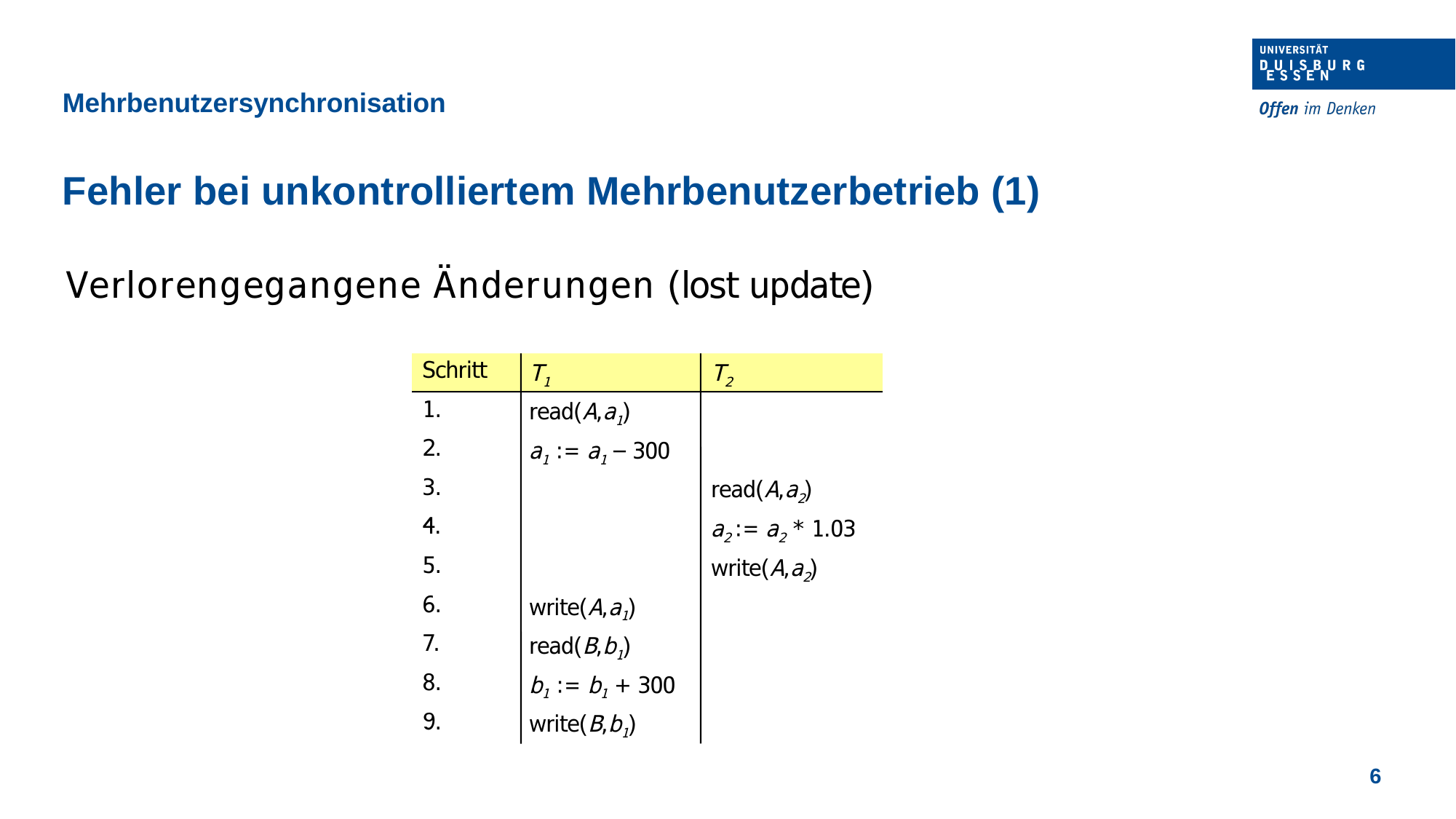

Mehrbenutzersynchronisation
Fehler bei unkontrolliertem Mehrbenutzerbetrieb (1)
Verlorengegangene Änderungen (lost update)
Schritt
1.
2.
3.
4.
5.
6.
7.
8.
9.

T1
read(A,a1)
a1 := a1 – 300

write(A,a1)
read(B,b1)
b1 := b1 + 300
write(B,b1)
T2

read(A,a2)
a2 := a2 * 1.03
write(A,a2)

6